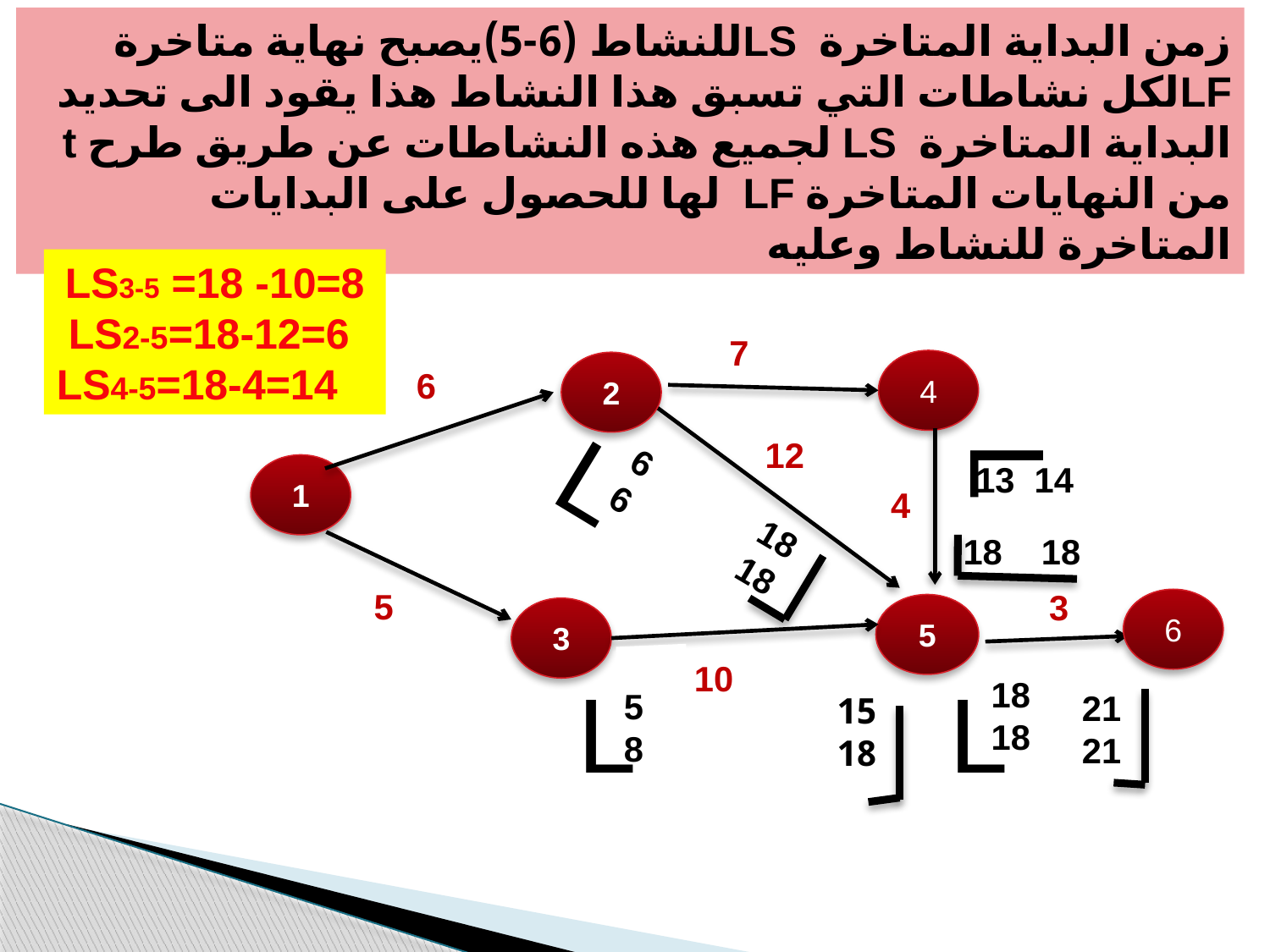

زمن البداية المتاخرة  LSللنشاط (6-5)يصبح نهاية متاخرة  LFلكل نشاطات التي تسبق هذا النشاط هذا يقود الى تحديد البداية المتاخرة  LS لجميع هذه النشاطات عن طريق طرح t   من النهايات المتاخرة LF  لها للحصول على البدايات المتاخرة للنشاط وعليه
LS3-5 =18 -10=8
LS2-5=18-12=6
LS4-5=18-4=14
7
4
2
6
L
L
12
6
6
13  14
1
4
18
18
18    18
5
3
6
5
3

10
L
L
18
18
5
8
21
21
15
18